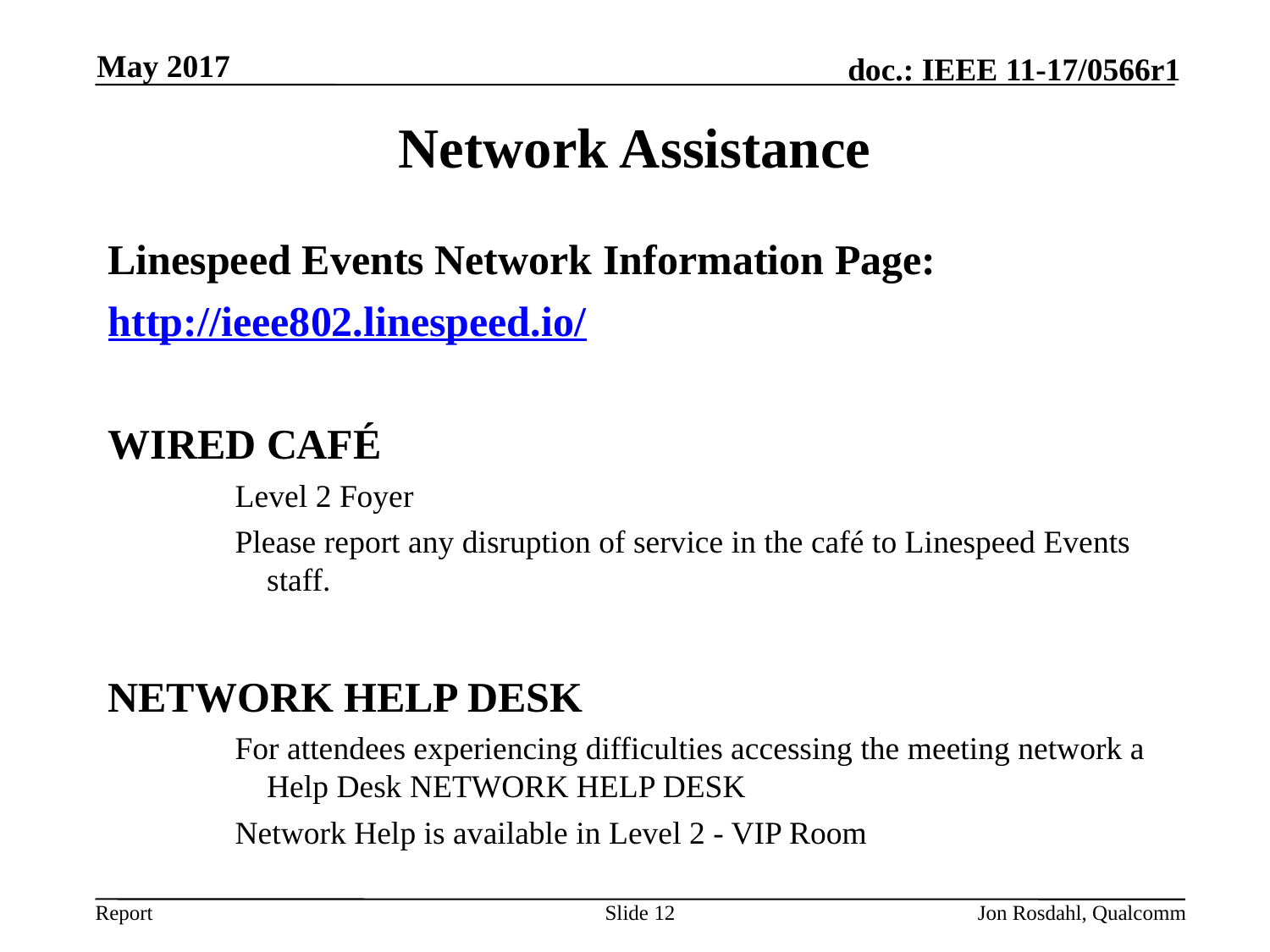

May 2017
# Network Assistance
Linespeed Events Network Information Page:
http://ieee802.linespeed.io/

WIRED CAFÉ
Level 2 Foyer
Please report any disruption of service in the café to Linespeed Events staff.

NETWORK HELP DESK
For attendees experiencing difficulties accessing the meeting network a Help Desk NETWORK HELP DESK
Network Help is available in Level 2 - VIP Room

Slide 12
Jon Rosdahl, Qualcomm